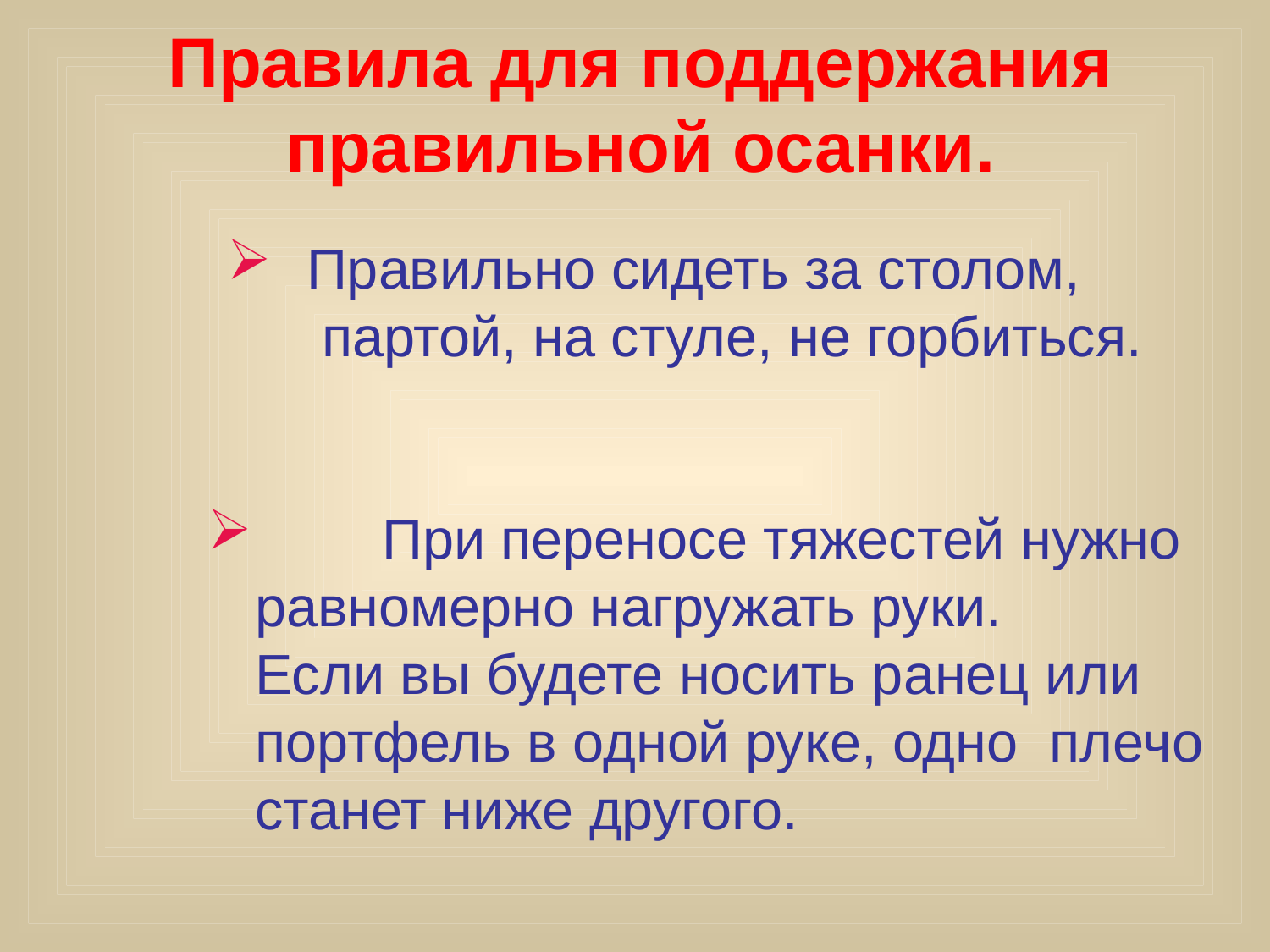

# Правила для поддержания правильной осанки.
  Правильно сидеть за столом,
      партой, на стуле, не горбиться.
 	При переносе тяжестей нужно равномерно нагружать руки.
Если вы будете носить ранец или портфель в одной руке, одно  плечо станет ниже другого.